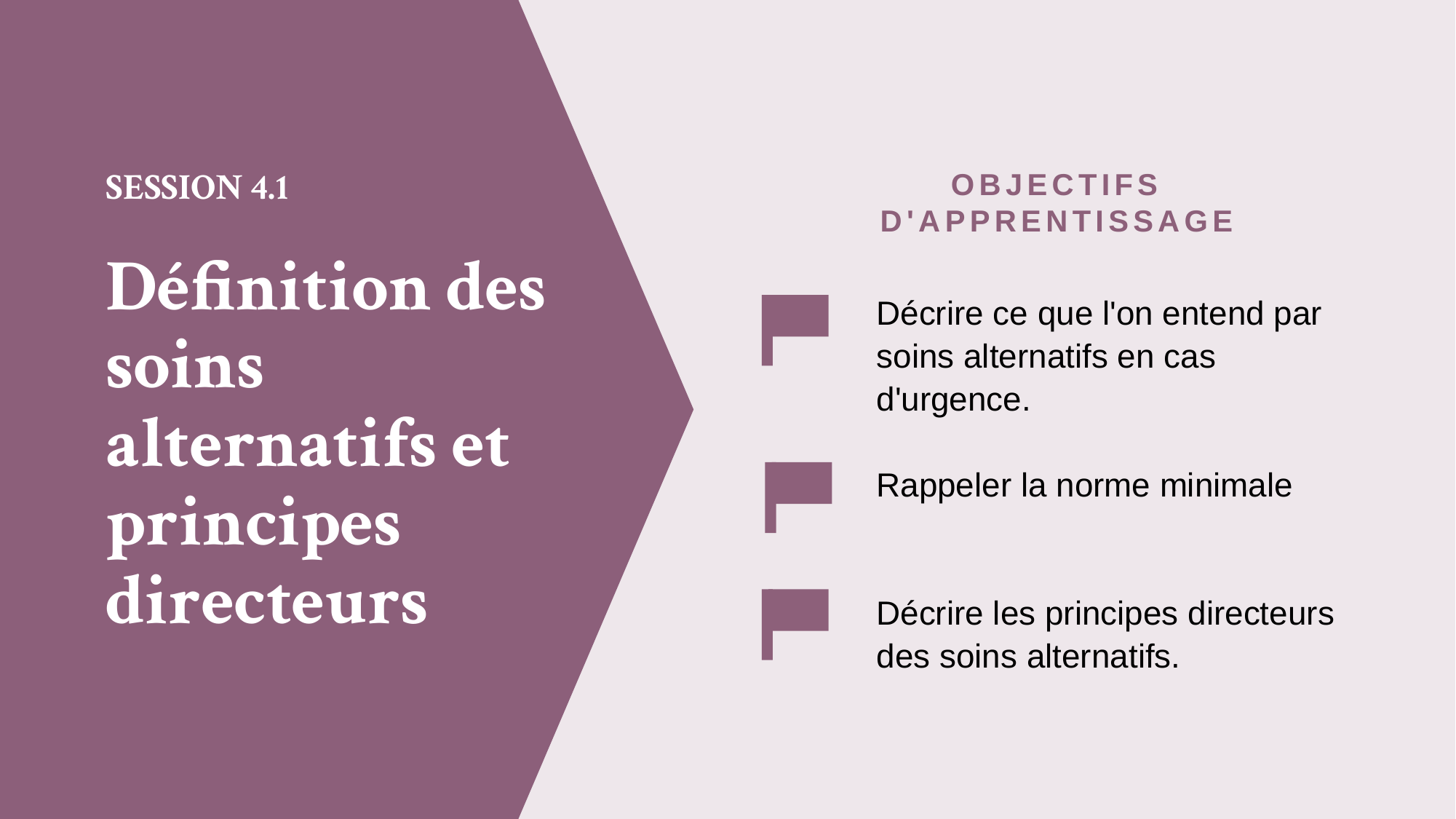

OBJECTIFS D'APPRENTISSAGE
Décrire ce que l'on entend par soins alternatifs en cas d'urgence.

Rappeler la norme minimale

Décrire les principes directeurs des soins alternatifs.

# SESSION 4.1 Définition des soins alternatifs et principes directeurs